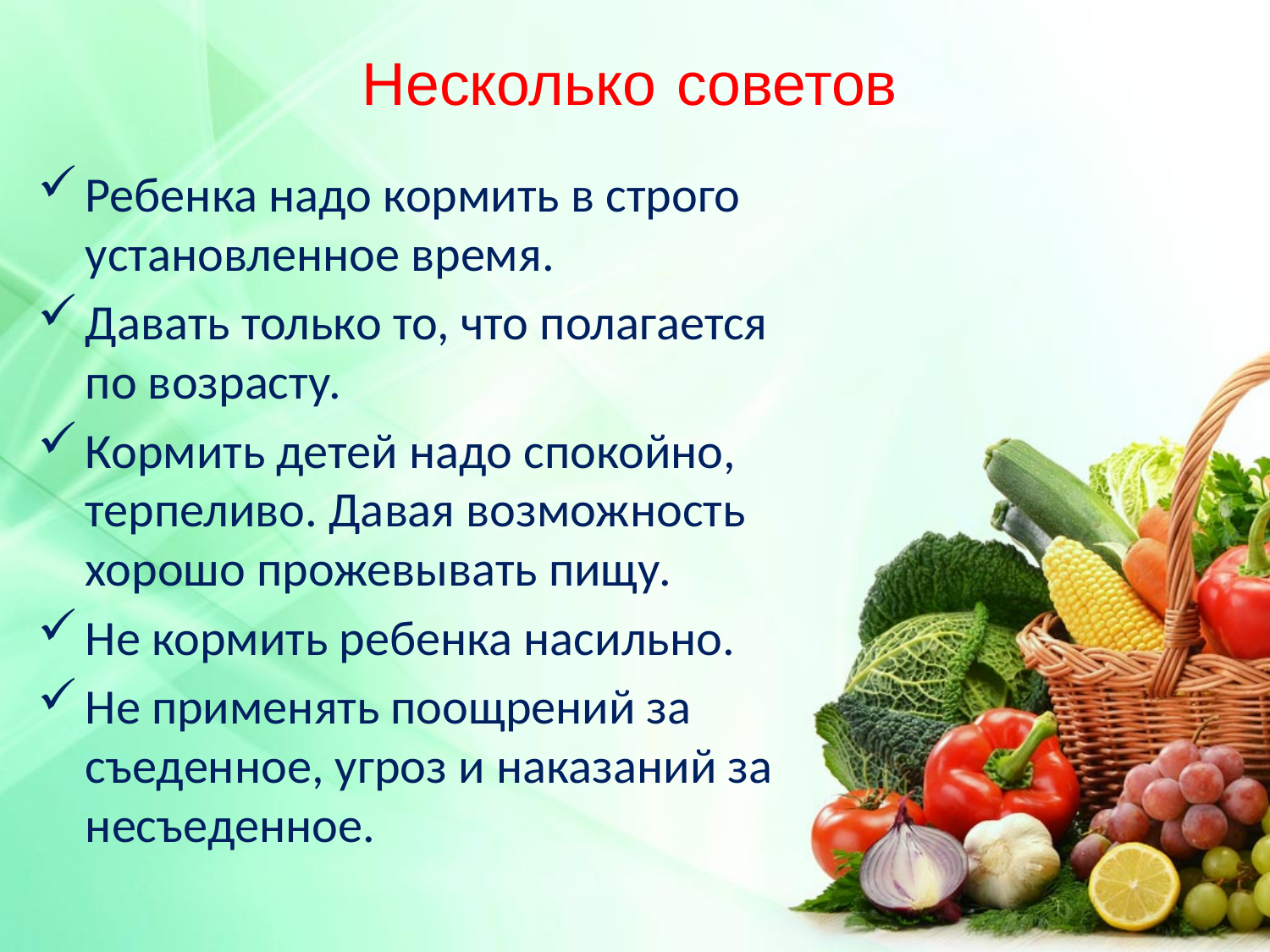

# Несколько советов
Ребенка надо кормить в строго установленное время.
Давать только то, что полагается по возрасту.
Кормить детей надо спокойно, терпеливо. Давая возможность хорошо прожевывать пищу.
Не кормить ребенка насильно.
Не применять поощрений за съеденное, угроз и наказаний за несъеденное.